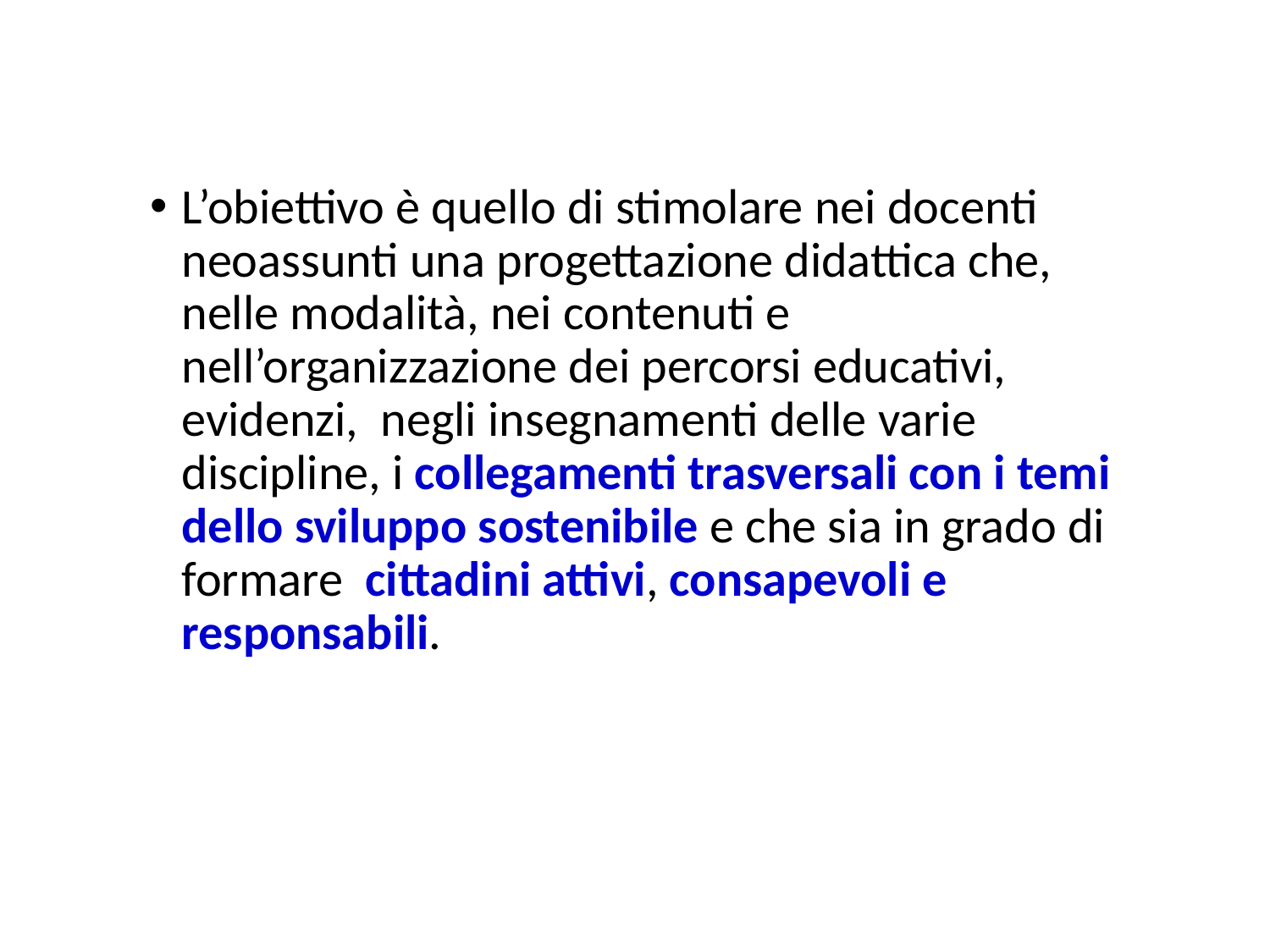

L’obiettivo è quello di stimolare nei docenti neoassunti una progettazione didattica che, nelle modalità, nei contenuti e nell’organizzazione dei percorsi educativi, evidenzi,  negli insegnamenti delle varie discipline, i collegamenti trasversali con i temi dello sviluppo sostenibile e che sia in grado di formare  cittadini attivi, consapevoli e responsabili.